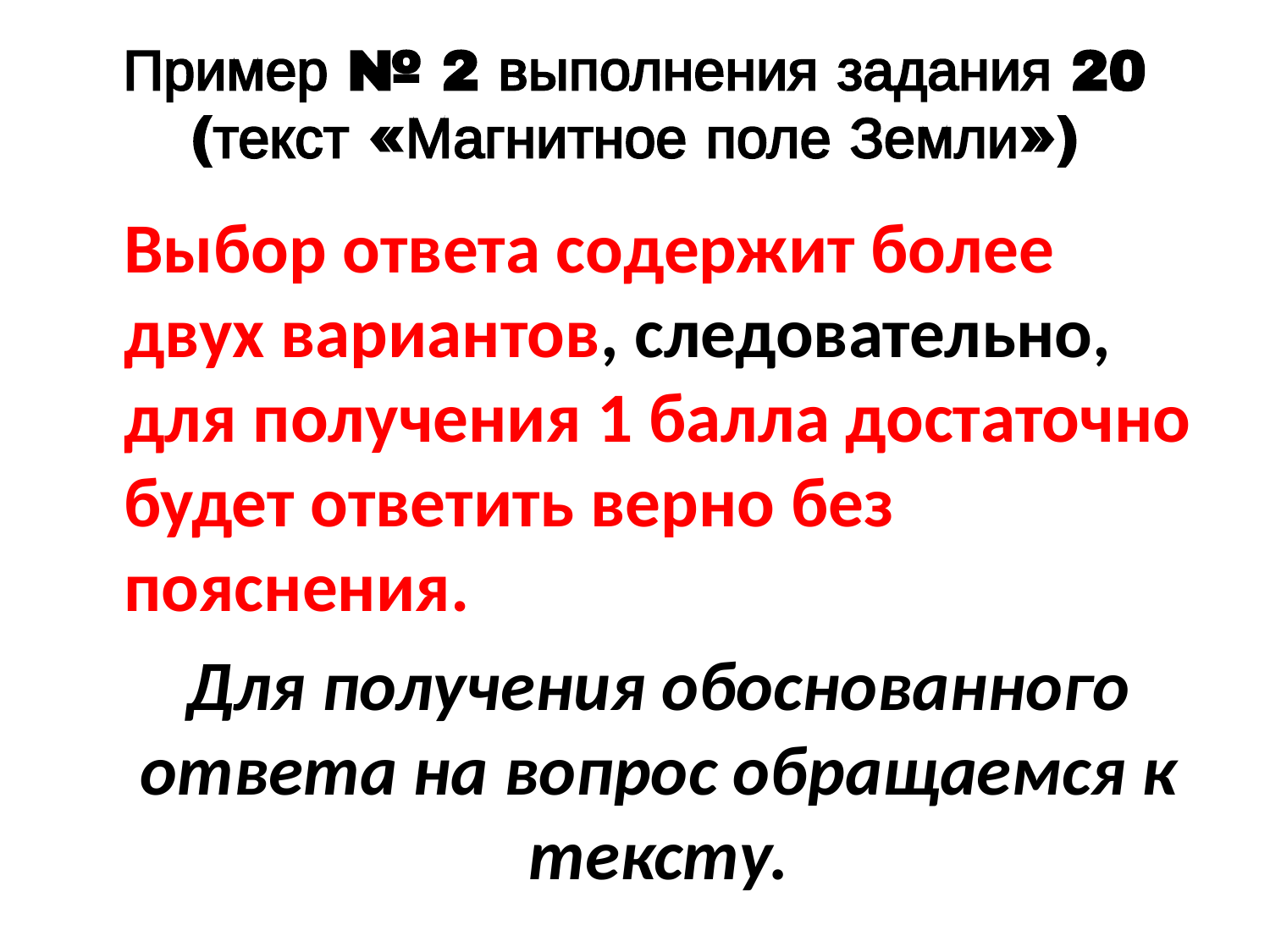

# Пример № 2 выполнения задания 20 (текст «Магнитное поле Земли»)
	Выбор ответа содержит более двух вариантов, следовательно, для получения 1 балла достаточно будет ответить верно без пояснения.
	Для получения обоснованного ответа на вопрос обращаемся к тексту.